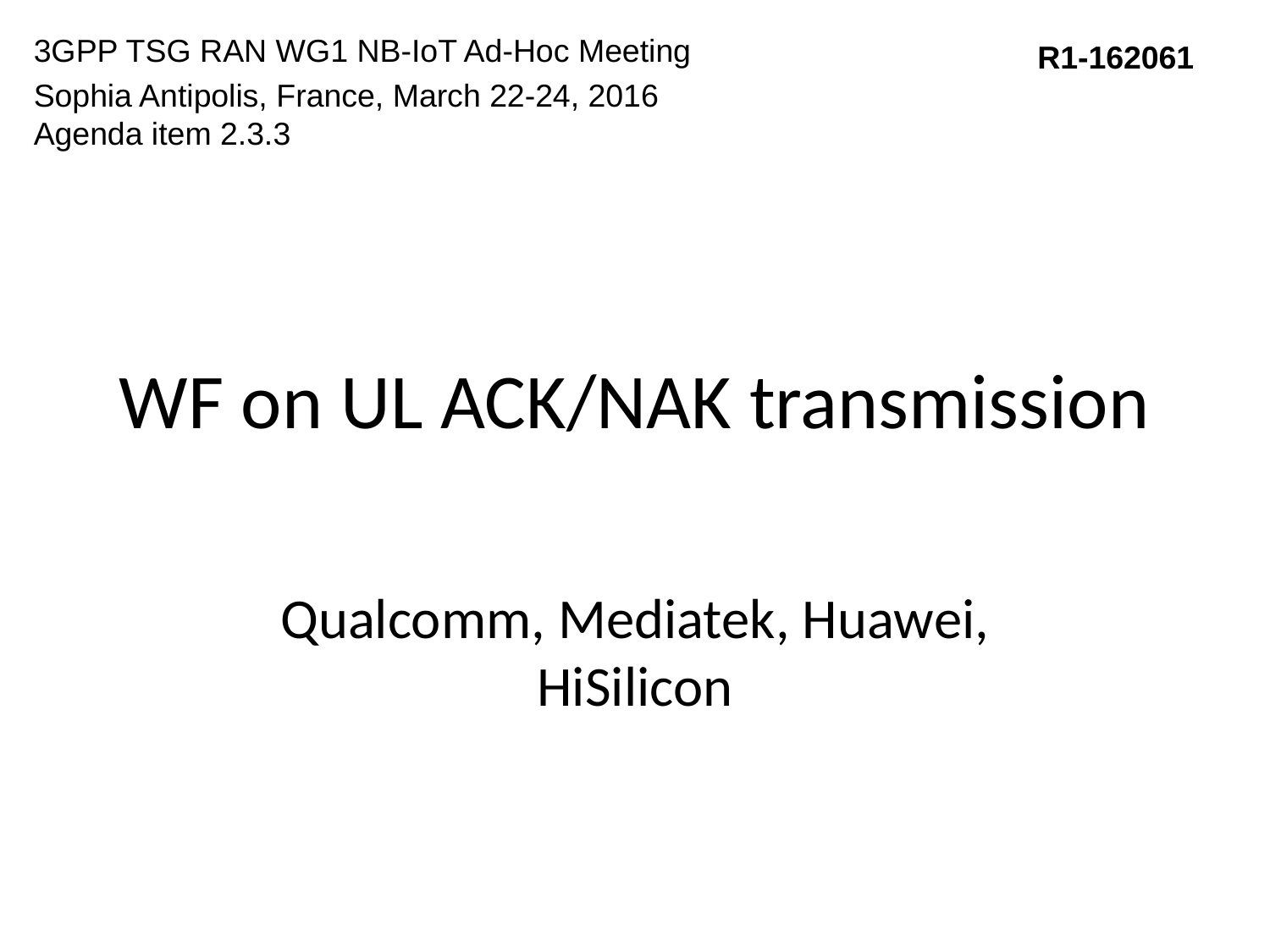

3GPP TSG RAN WG1 NB-IoT Ad-Hoc Meeting
Sophia Antipolis, France, March 22-24, 2016
Agenda item 2.3.3
R1-162061
# WF on UL ACK/NAK transmission
Qualcomm, Mediatek, Huawei, HiSilicon